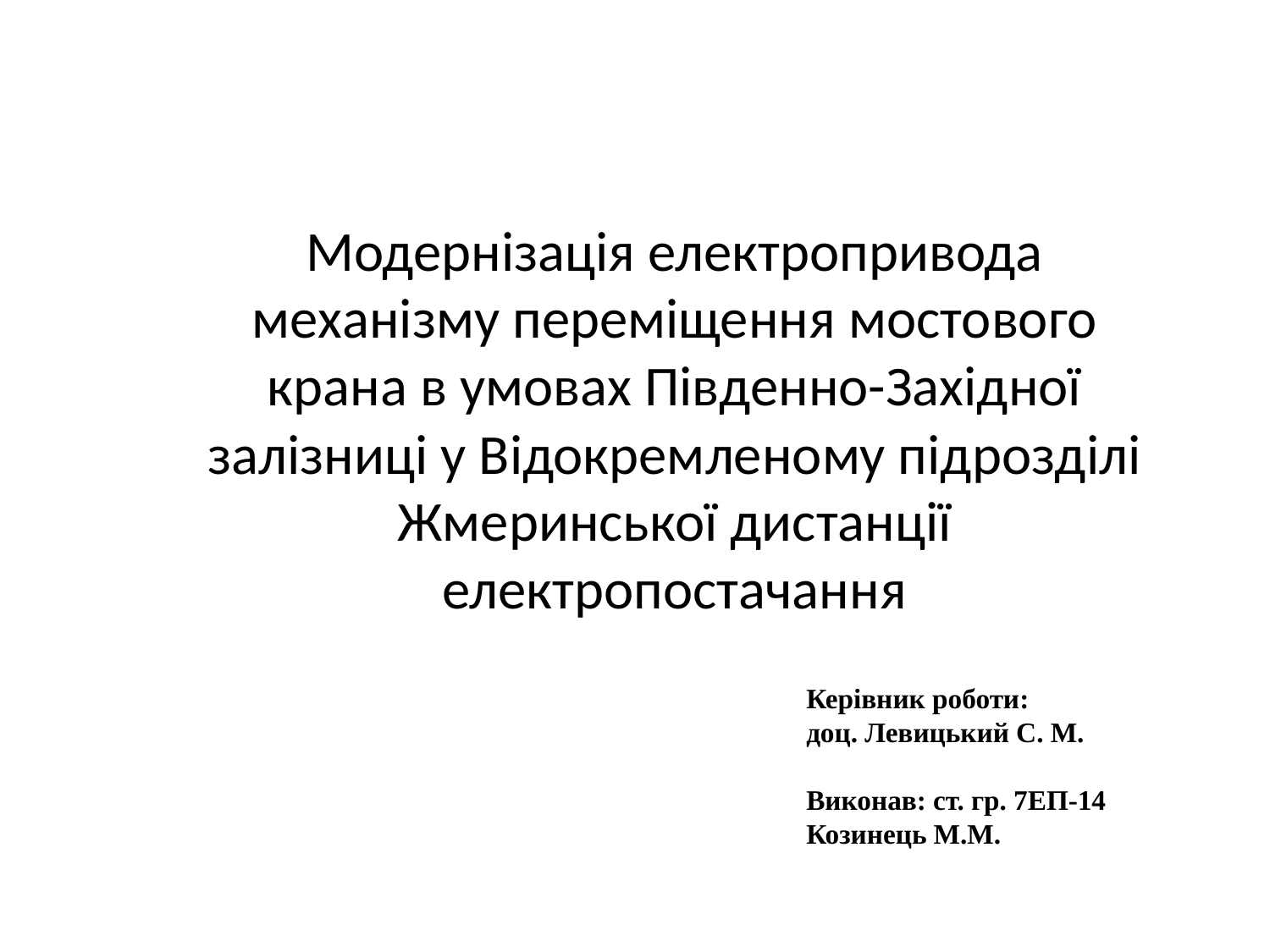

Модернізація електропривода механізму переміщення мостового крана в умовах Південно-Західної залізниці у Відокремленому підрозділі Жмеринської дистанції електропостачання
Керівник роботи:
доц. Левицький С. М.

Виконав: ст. гр. 7ЕП-14
Козинець М.М.